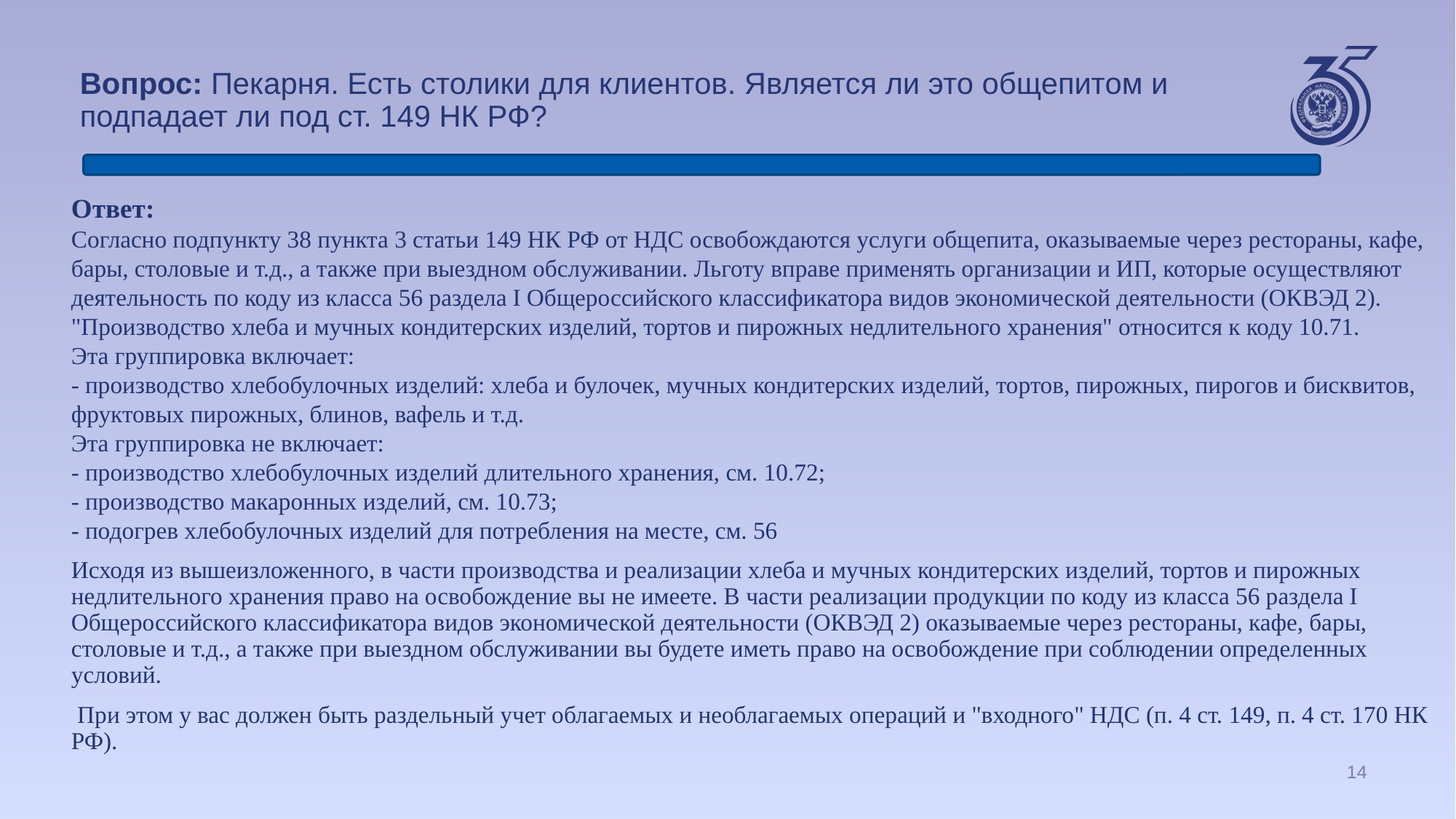

# Вопрос: Пекарня. Есть столики для клиентов. Является ли это общепитом и подпадает ли под ст. 149 НК РФ?

Ответ:
Согласно подпункту 38 пункта 3 статьи 149 НК РФ от НДС освобождаются услуги общепита, оказываемые через рестораны, кафе, бары, столовые и т.д., а также при выездном обслуживании. Льготу вправе применять организации и ИП, которые осуществляют деятельность по коду из класса 56 раздела I Общероссийского классификатора видов экономической деятельности (ОКВЭД 2).
"Производство хлеба и мучных кондитерских изделий, тортов и пирожных недлительного хранения" относится к коду 10.71.
Эта группировка включает:
- производство хлебобулочных изделий: хлеба и булочек, мучных кондитерских изделий, тортов, пирожных, пирогов и бисквитов, фруктовых пирожных, блинов, вафель и т.д.
Эта группировка не включает:
- производство хлебобулочных изделий длительного хранения, см. 10.72;
- производство макаронных изделий, см. 10.73;
- подогрев хлебобулочных изделий для потребления на месте, см. 56
Исходя из вышеизложенного, в части производства и реализации хлеба и мучных кондитерских изделий, тортов и пирожных недлительного хранения право на освобождение вы не имеете. В части реализации продукции по коду из класса 56 раздела I Общероссийского классификатора видов экономической деятельности (ОКВЭД 2) оказываемые через рестораны, кафе, бары, столовые и т.д., а также при выездном обслуживании вы будете иметь право на освобождение при соблюдении определенных условий.
 При этом у вас должен быть раздельный учет облагаемых и необлагаемых операций и "входного" НДС (п. 4 ст. 149, п. 4 ст. 170 НК РФ).

14